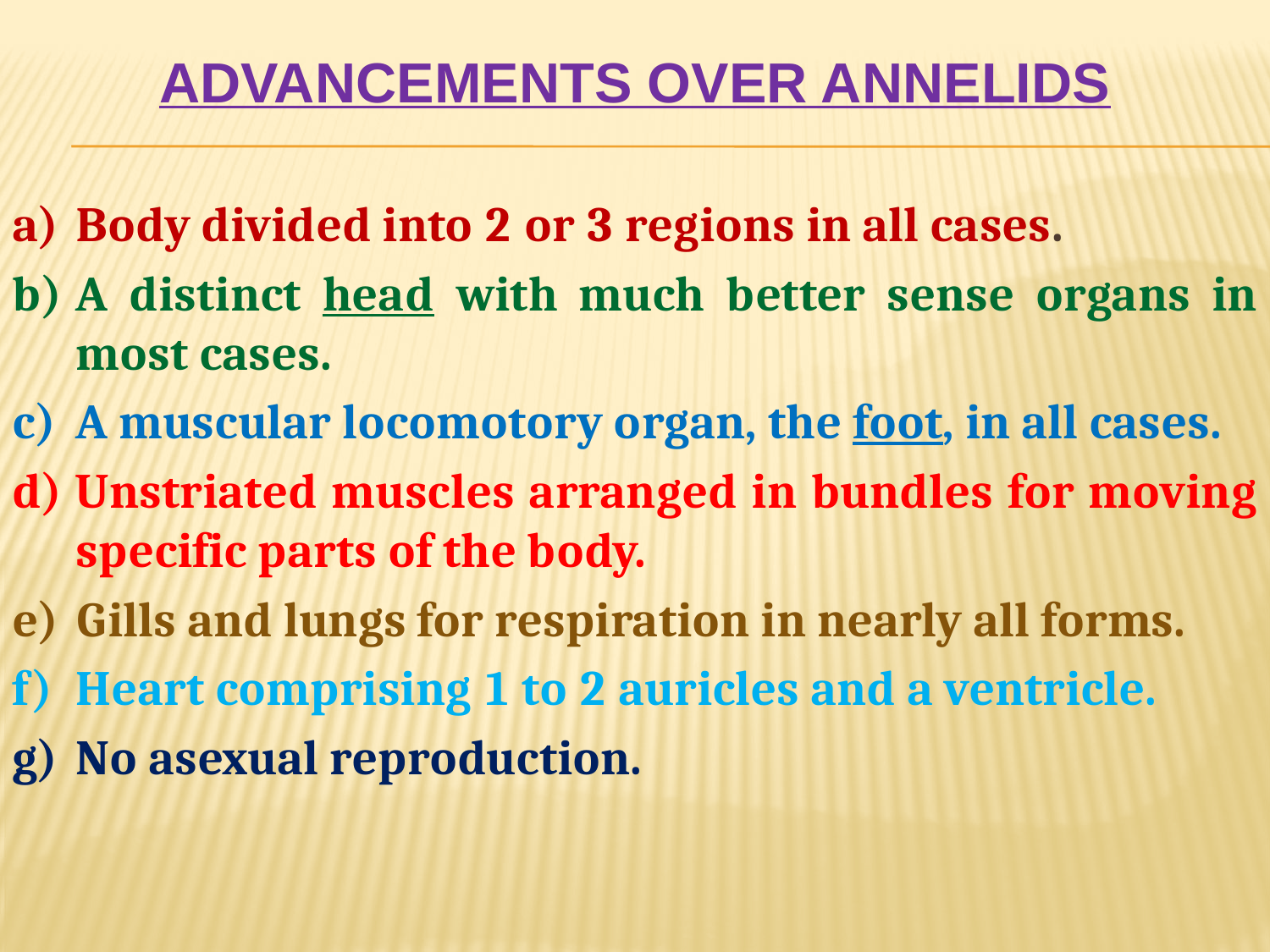

# Advancements over annelids
Body divided into 2 or 3 regions in all cases.
A distinct head with much better sense organs in most cases.
A muscular locomotory organ, the foot, in all cases.
Unstriated muscles arranged in bundles for moving specific parts of the body.
Gills and lungs for respiration in nearly all forms.
Heart comprising 1 to 2 auricles and a ventricle.
No asexual reproduction.